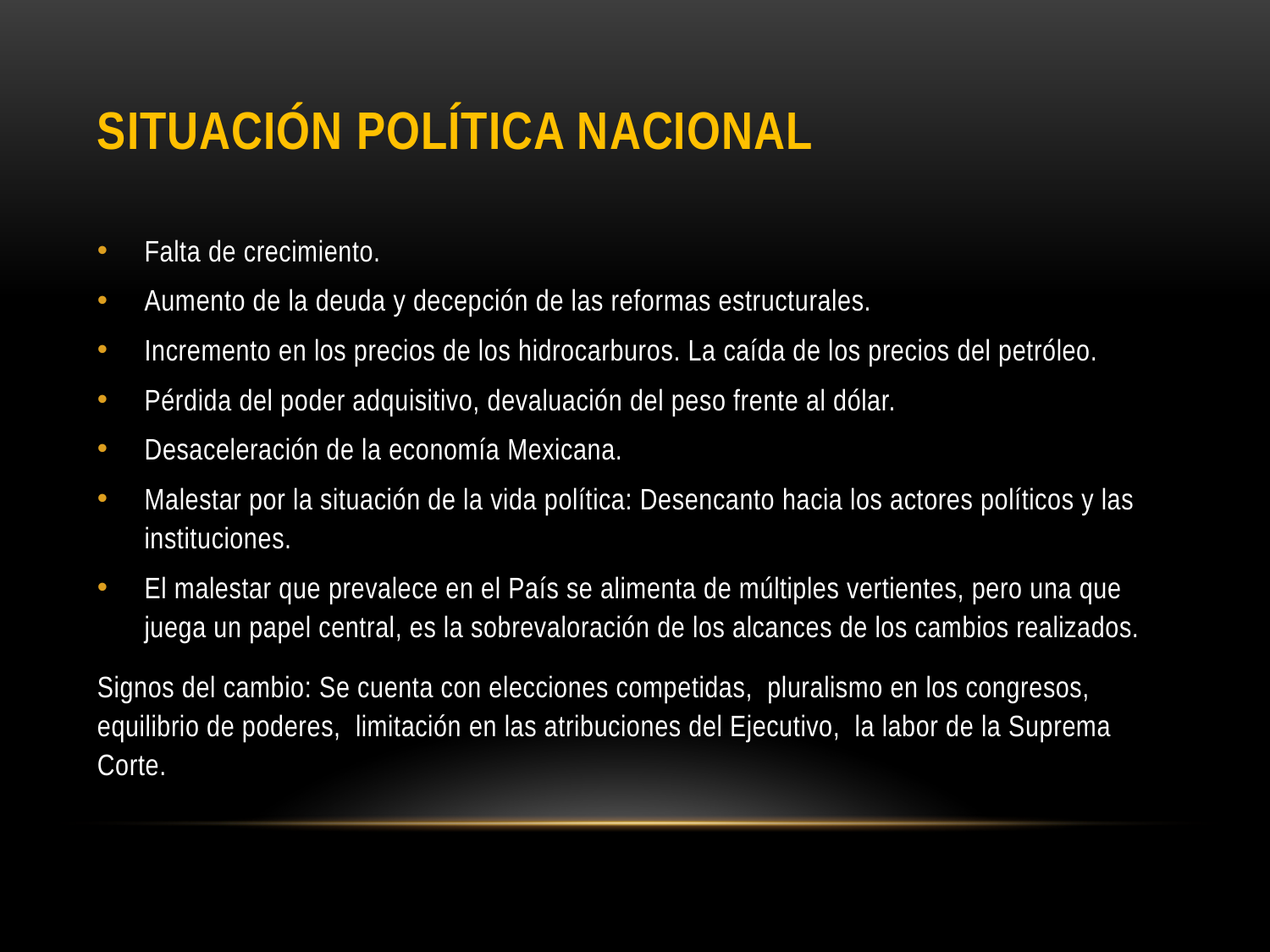

# situación política nacional
Falta de crecimiento.
Aumento de la deuda y decepción de las reformas estructurales.
Incremento en los precios de los hidrocarburos. La caída de los precios del petróleo.
Pérdida del poder adquisitivo, devaluación del peso frente al dólar.
Desaceleración de la economía Mexicana.
Malestar por la situación de la vida política: Desencanto hacia los actores políticos y las instituciones.
El malestar que prevalece en el País se alimenta de múltiples vertientes, pero una que juega un papel central, es la sobrevaloración de los alcances de los cambios realizados.
Signos del cambio: Se cuenta con elecciones competidas,  pluralismo en los congresos,  equilibrio de poderes,  limitación en las atribuciones del Ejecutivo,  la labor de la Suprema Corte.